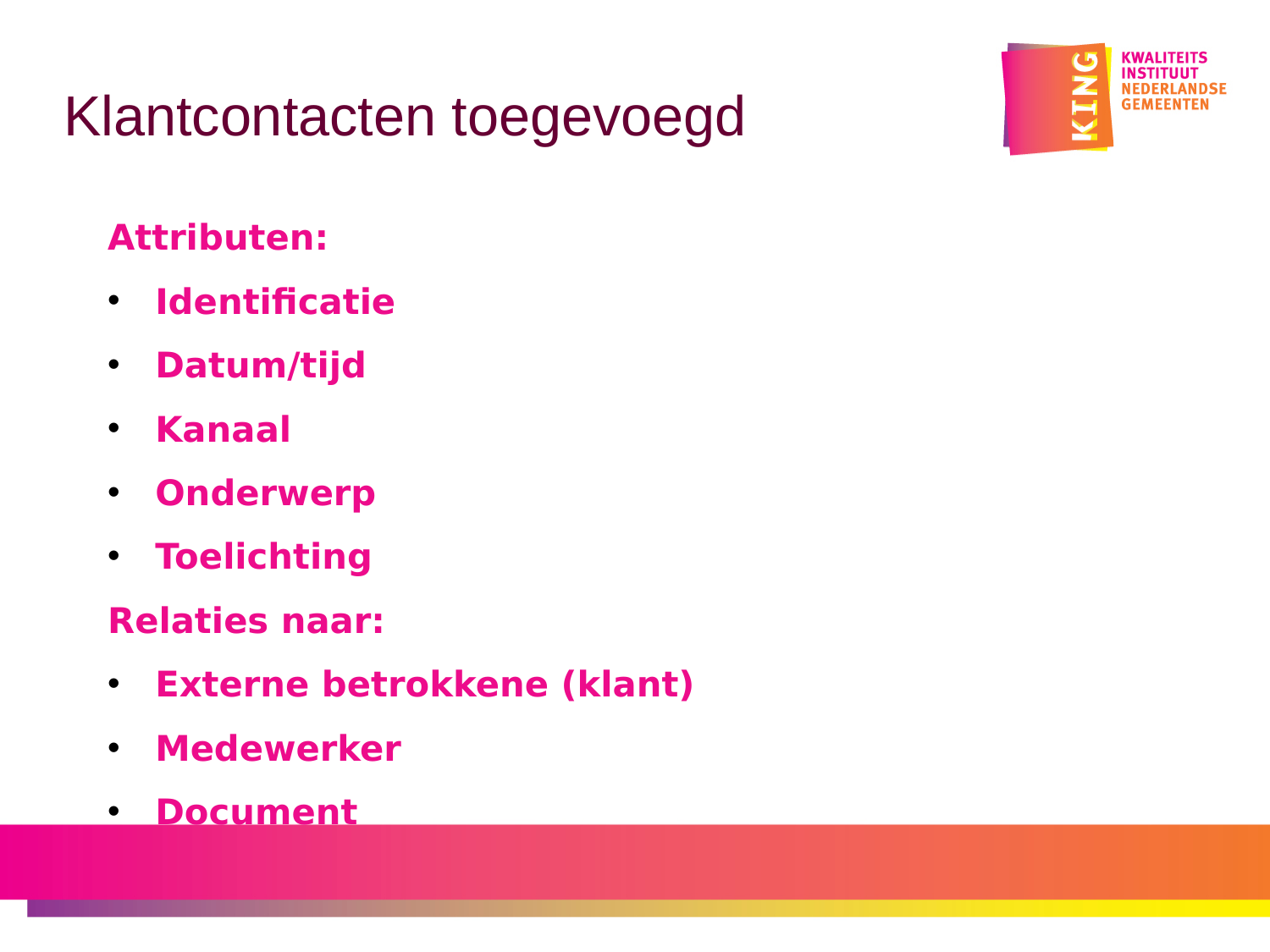

# Klantcontacten toegevoegd
Attributen:
Identificatie
Datum/tijd
Kanaal
Onderwerp
Toelichting
Relaties naar:
Externe betrokkene (klant)
Medewerker
Document